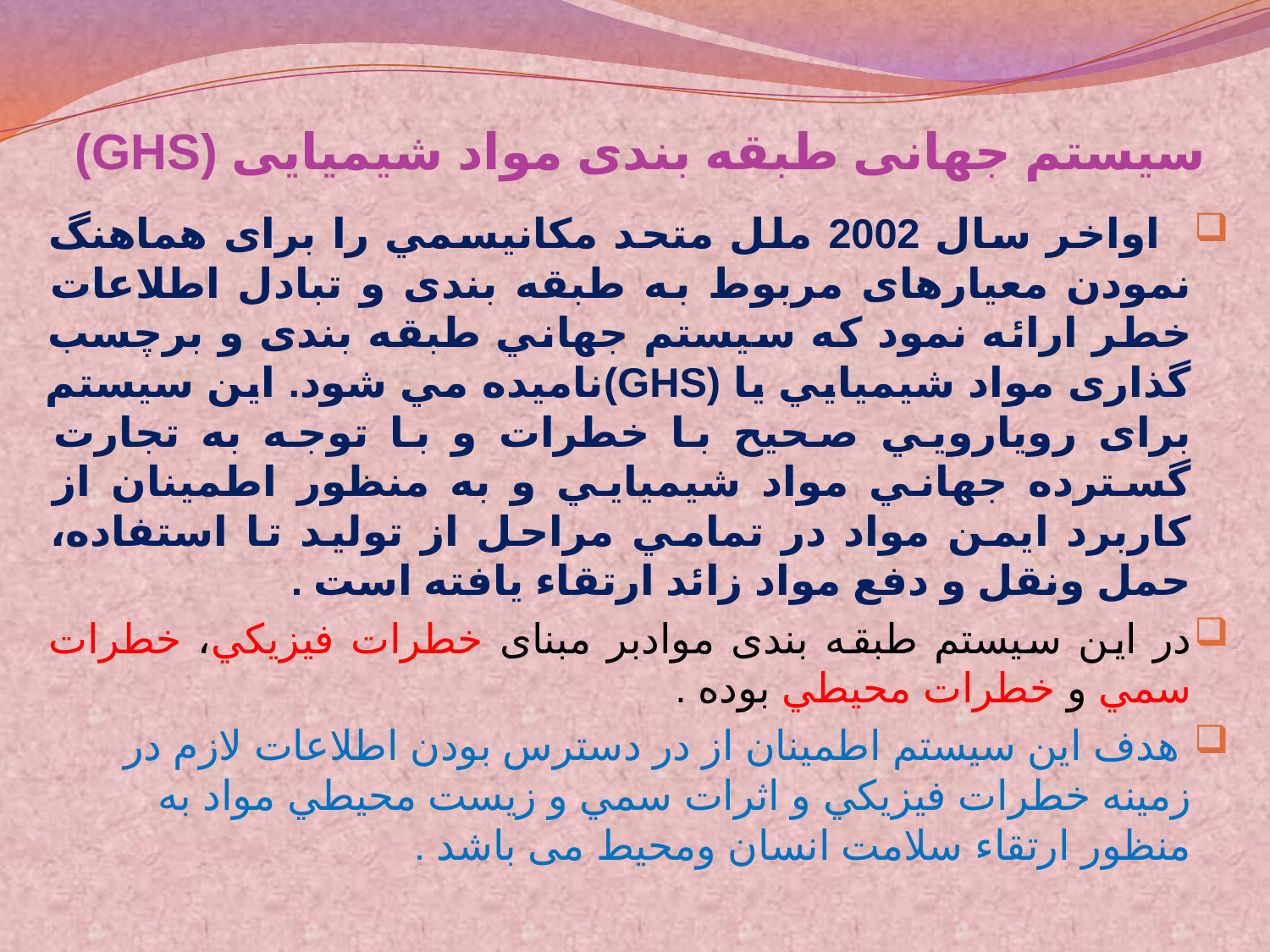

# سیستم جهانی طبقه بندی مواد شیمیایی (GHS)
  اواخر سال 2002 ملل متحد مكانيسمي را برای هماهنگ نمودن معيارهای مربوط به طبقه بندی و تبادل اطلاعات خطر ارائه نمود كه سيستم جهاني طبقه بندی و برچسب گذاری مواد شيميايي يا (GHS)ناميده مي شود. اين سيستم برای رويارويي صحيح با خطرات و با توجه به تجارت گسترده جهاني مواد شيميايي و به منظور اطمينان از كاربرد ايمن مواد در تمامي مراحل از توليد تا استفاده، حمل ونقل و دفع مواد زائد ارتقاء یافته است .
در اين سيستم طبقه بندی موادبر مبنای خطرات فيزيكي، خطرات سمي و خطرات محيطي بوده .
 هدف اين سيستم اطمينان از در دسترس بودن اطلاعات لازم در زمينه خطرات فيزيكي و اثرات سمي و زيست محيطي مواد به منظور ارتقاء سلامت انسان ومحیط می باشد .